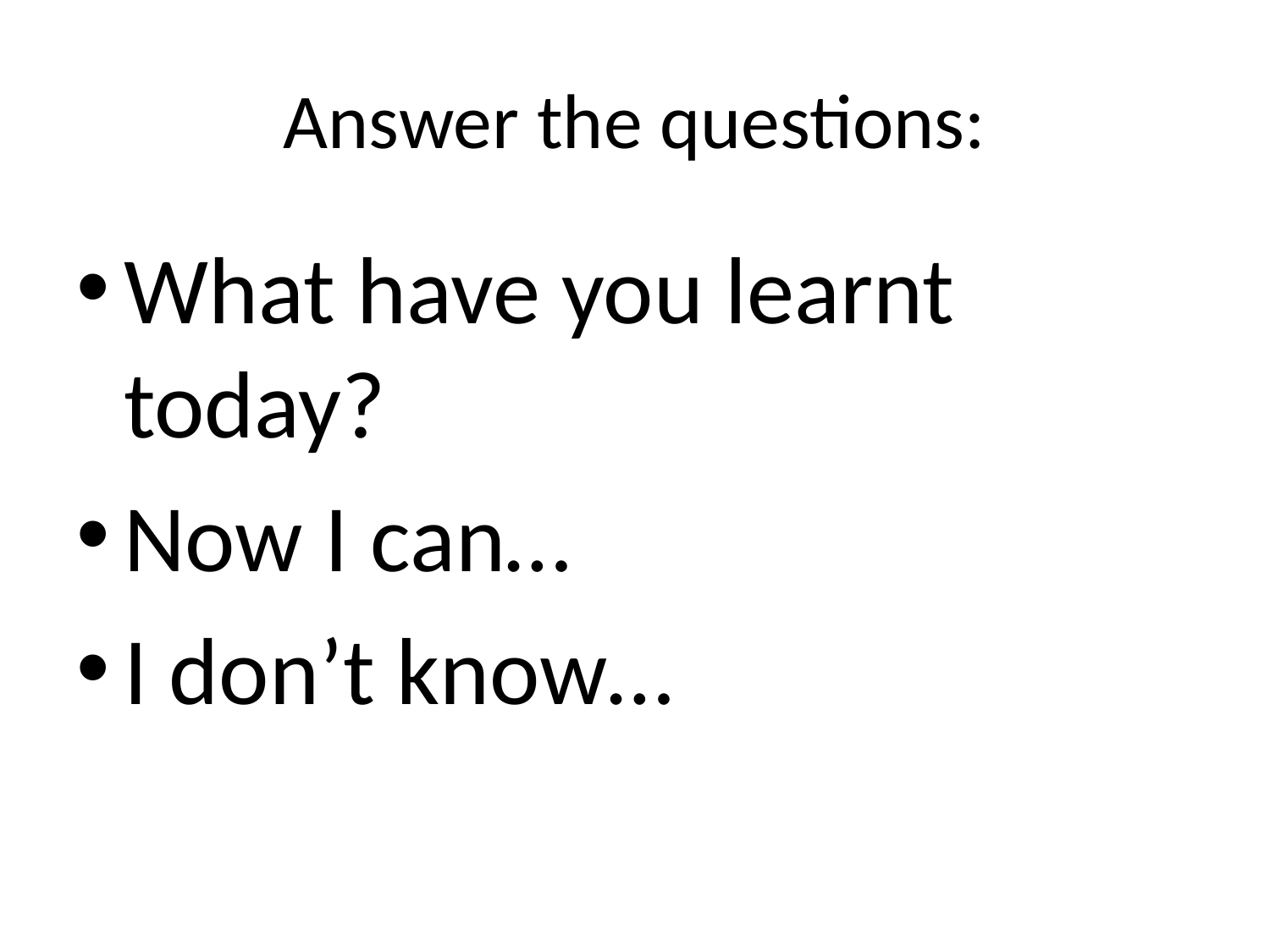

# Answer the questions:
What have you learnt today?
Now I can…
I don’t know…